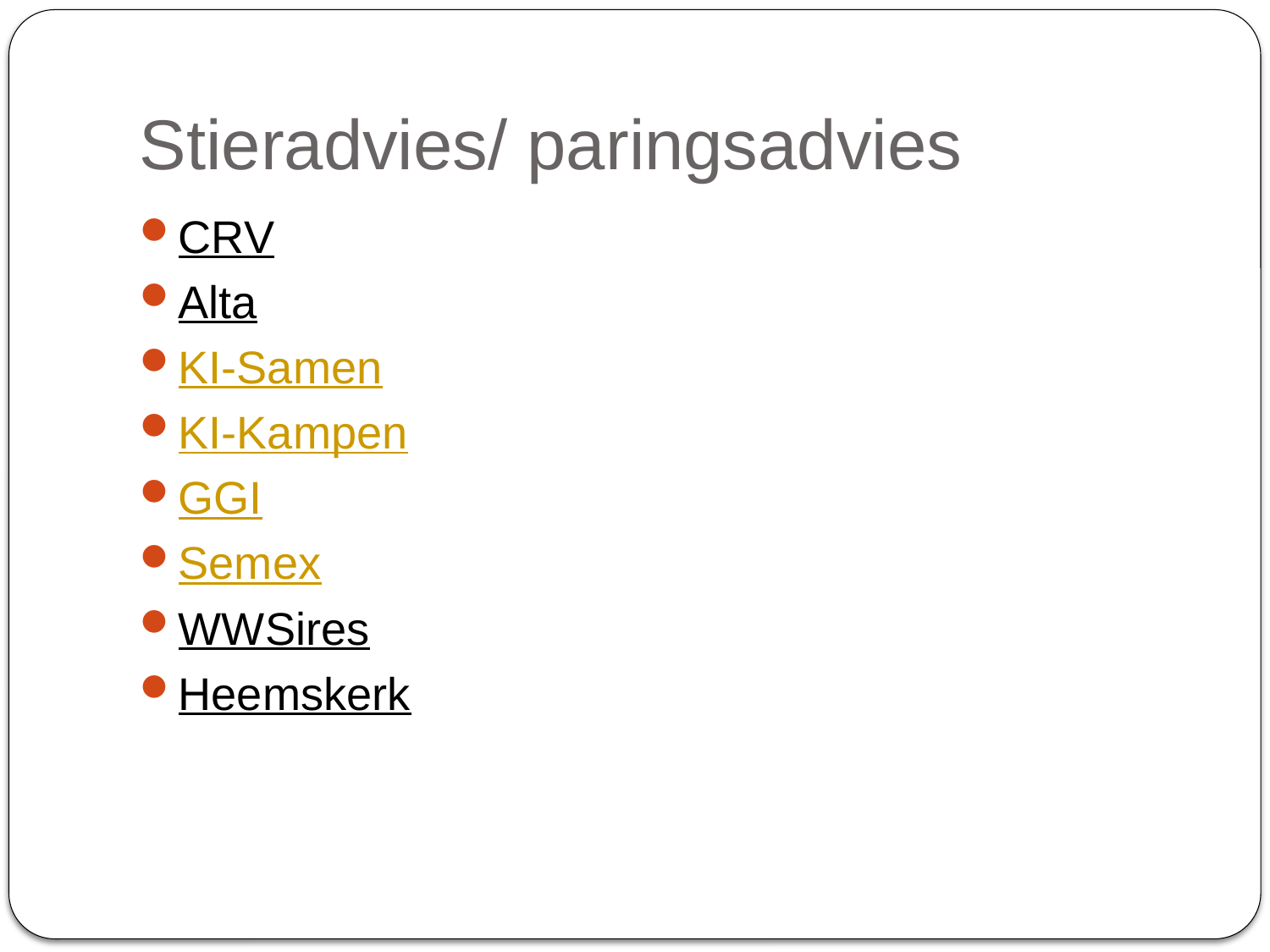

# Stieradvies/ paringsadvies
CRV
Alta
KI-Samen
KI-Kampen
GGI
Semex
WWSires
Heemskerk